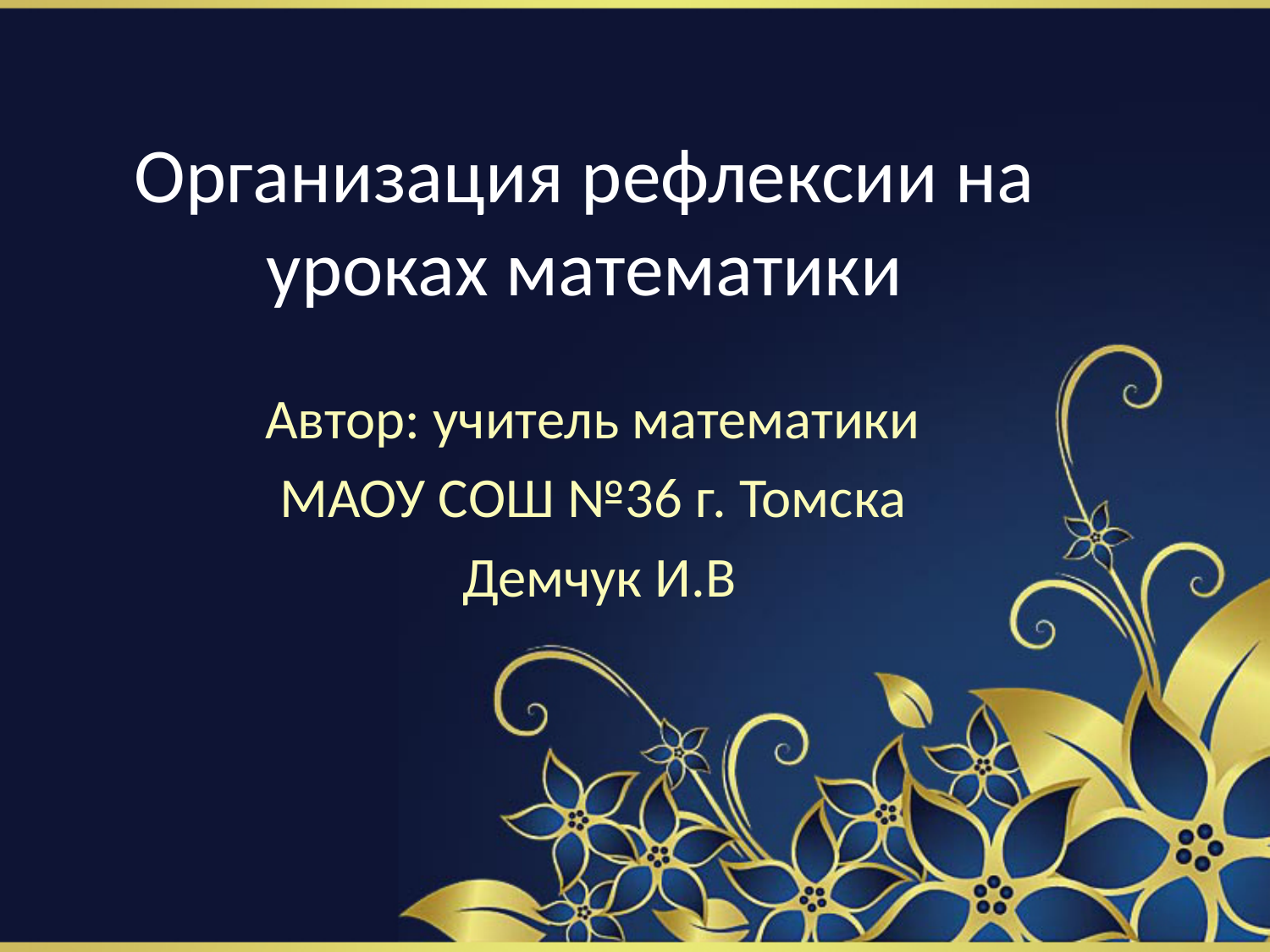

# Организация рефлексии на уроках математики
Автор: учитель математики
МАОУ СОШ №36 г. Томска
Демчук И.В